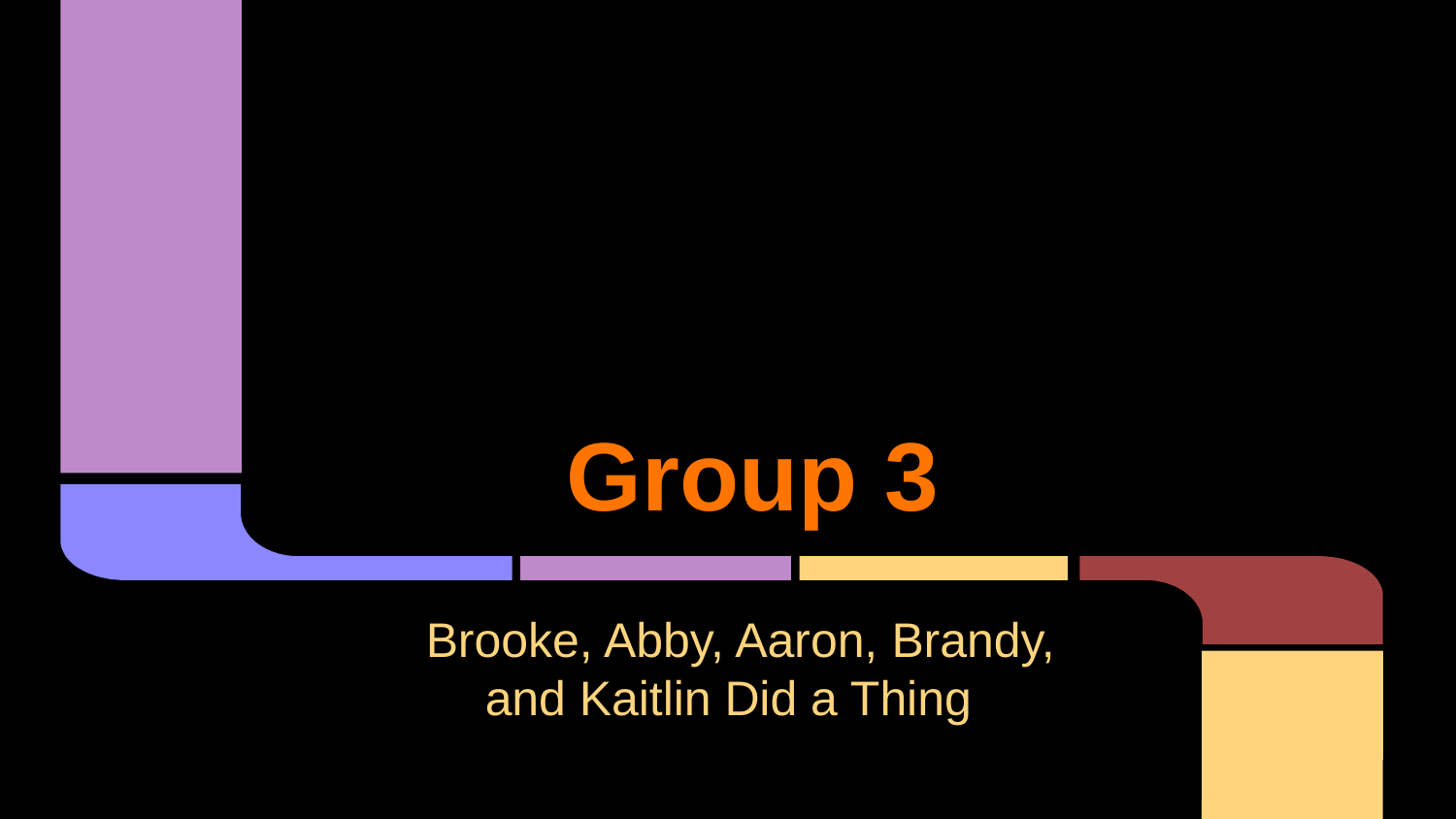

# Group 3
Brooke, Abby, Aaron, Brandy, and Kaitlin Did a Thing